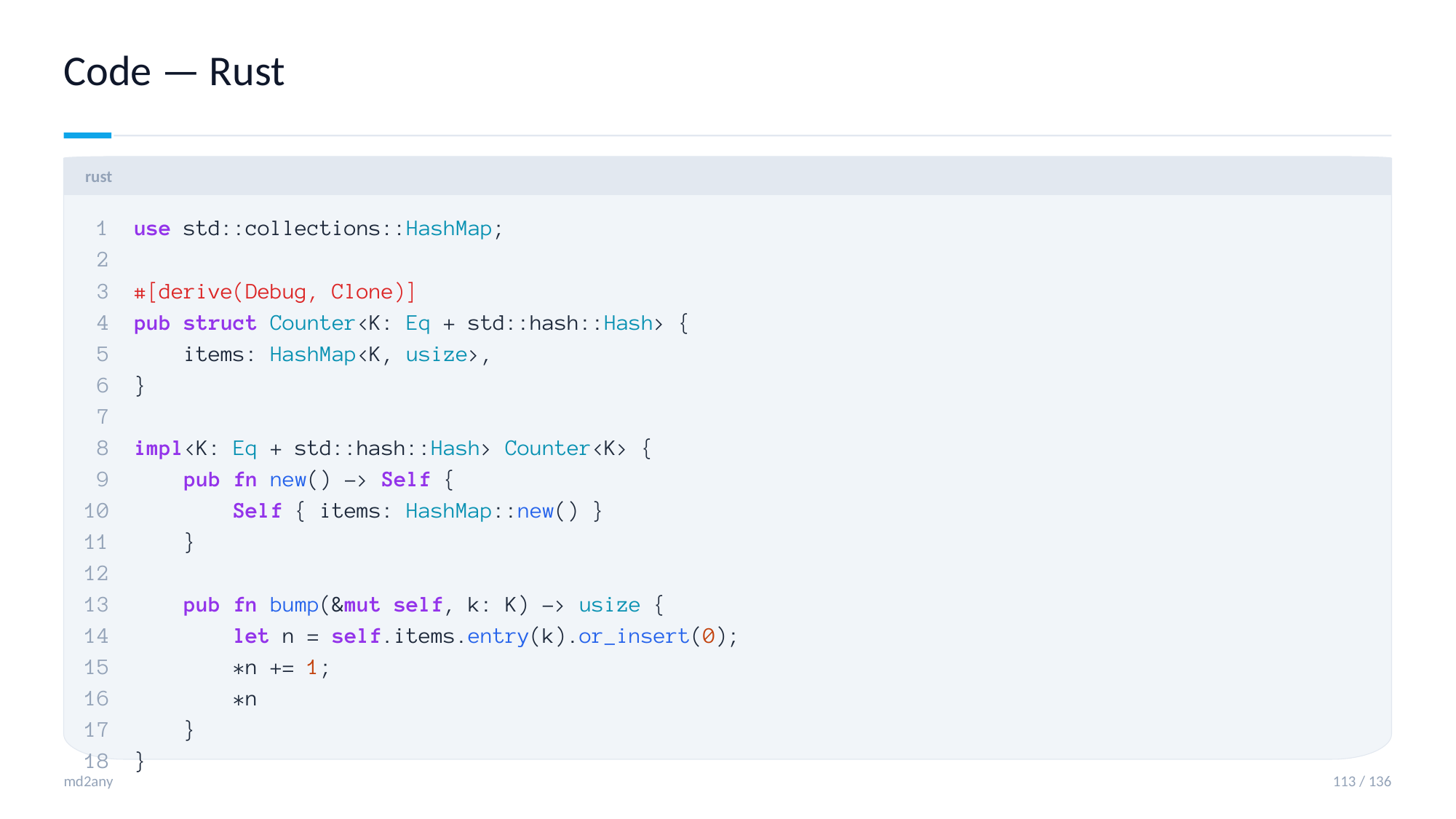

Code — Rust

rust
 1  use std::collections::HashMap;
 2
 3  #[derive(Debug, Clone)]
 4  pub struct Counter<K: Eq + std::hash::Hash> {
 5      items: HashMap<K, usize>,
 6  }
 7
 8  impl<K: Eq + std::hash::Hash> Counter<K> {
 9      pub fn new() -> Self {
10          Self { items: HashMap::new() }
11      }
12
13      pub fn bump(&mut self, k: K) -> usize {
14          let n = self.items.entry(k).or_insert(0);
15          *n += 1;
16          *n
17      }
18  }
md2any
113 / 136